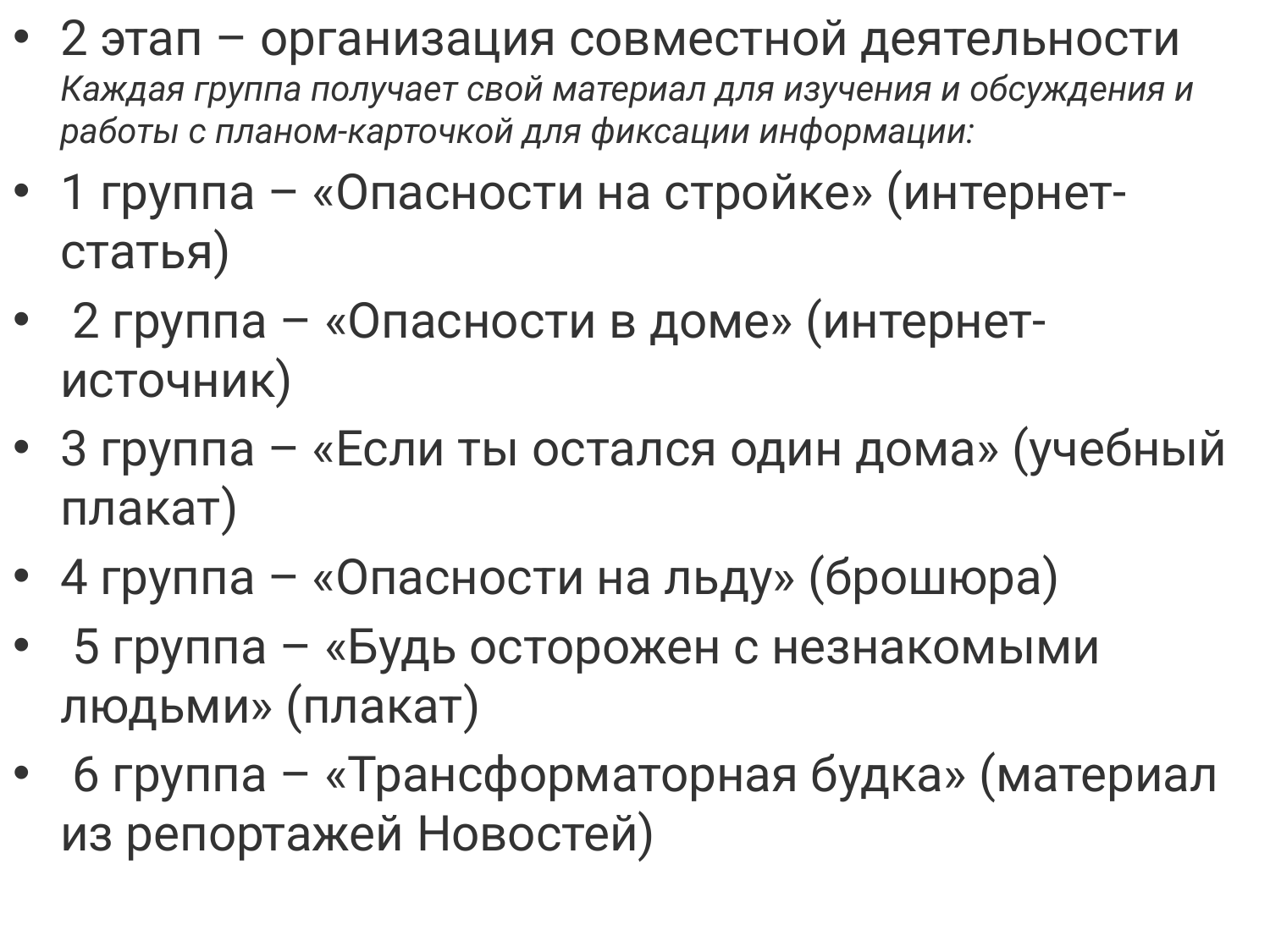

2 этап – организация совместной деятельности Каждая группа получает свой материал для изучения и обсуждения и работы с планом-карточкой для фиксации информации:
1 группа – «Опасности на стройке» (интернет-статья)
 2 группа – «Опасности в доме» (интернет-источник)
3 группа – «Если ты остался один дома» (учебный плакат)
4 группа – «Опасности на льду» (брошюра)
 5 группа – «Будь осторожен с незнакомыми людьми» (плакат)
 6 группа – «Трансформаторная будка» (материал из репортажей Новостей)